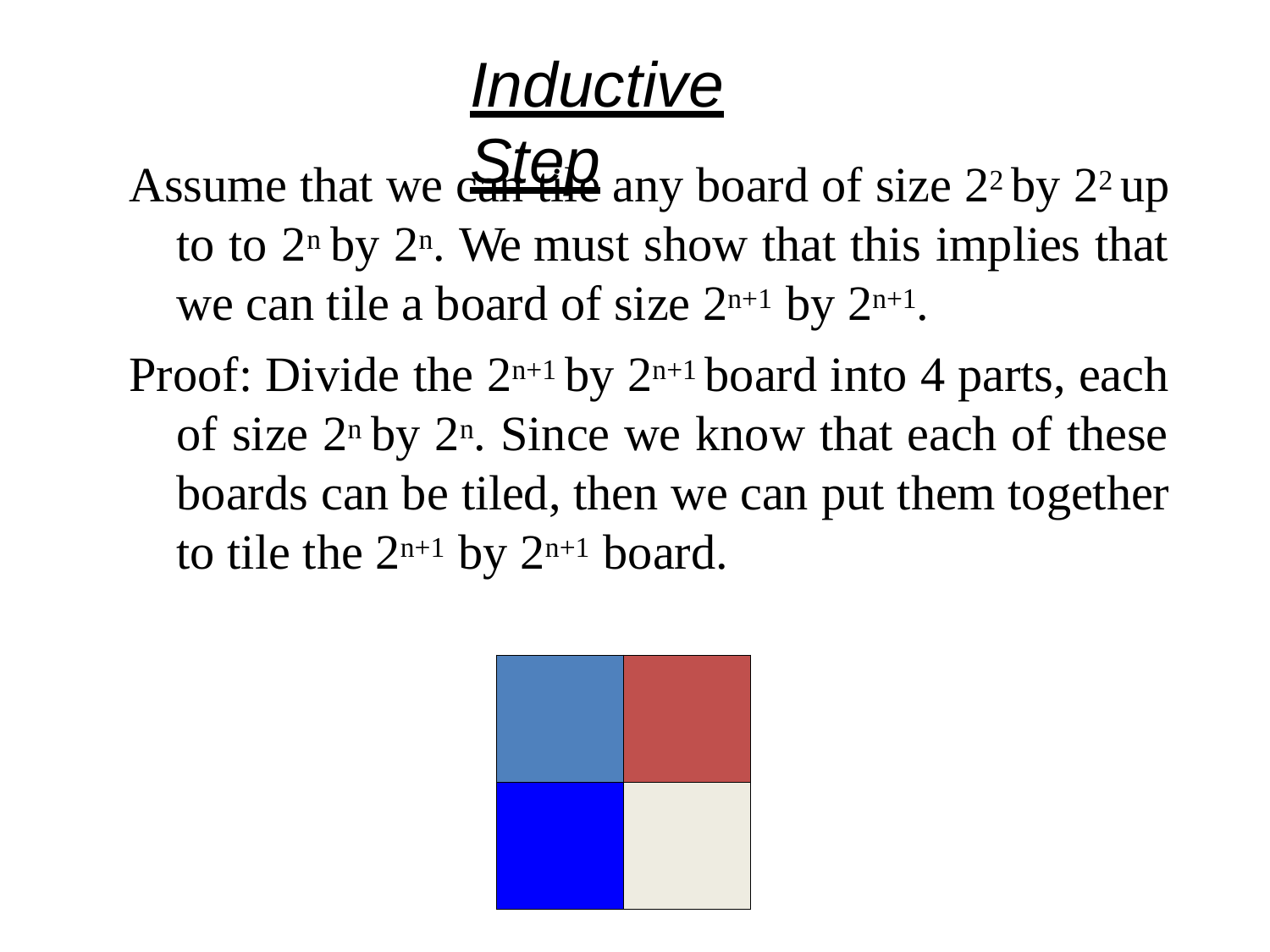

# Inductive Step
Assume that we can tile any board of size 22 by 22 up  to to 2n by 2n. We must show that this implies that  we can tile a board of size 2n+1 by 2n+1.
Proof: Divide the 2n+1 by 2n+1 board into 4 parts, each  of size 2n by 2n. Since we know that each of these  boards can be tiled, then we can put them together  to tile the 2n+1 by 2n+1 board.
|  |  |
| --- | --- |
|  |  |